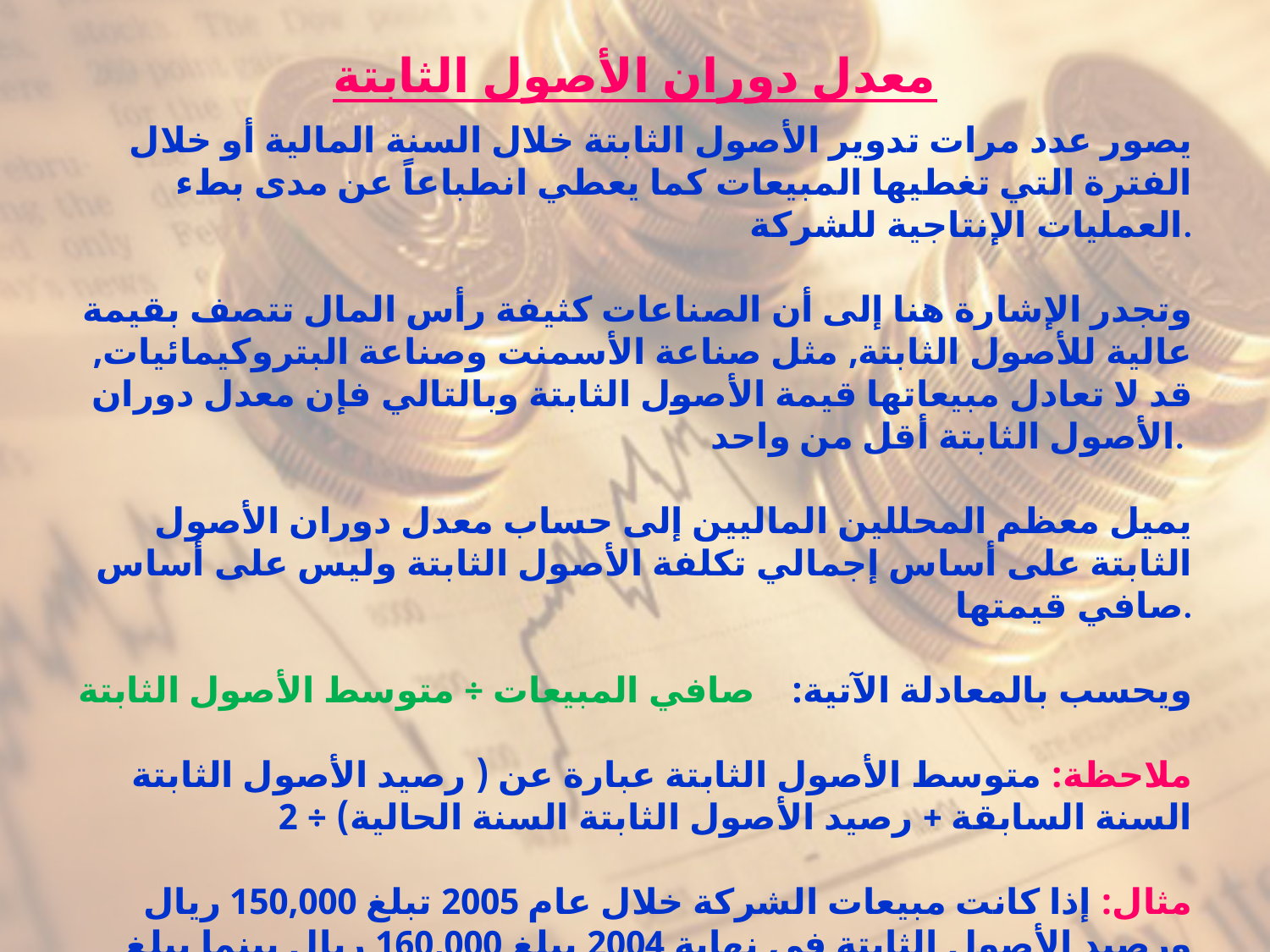

# معدل دوران الأصول الثابتة
يصور عدد مرات تدوير الأصول الثابتة خلال السنة المالية أو خلال الفترة التي تغطيها المبيعات كما يعطي انطباعاً عن مدى بطء العمليات الإنتاجية للشركة.

وتجدر الإشارة هنا إلى أن الصناعات كثيفة رأس المال تتصف بقيمة عالية للأصول الثابتة, مثل صناعة الأسمنت وصناعة البتروكيمائيات, قد لا تعادل مبيعاتها قيمة الأصول الثابتة وبالتالي فإن معدل دوران الأصول الثابتة أقل من واحد.

يميل معظم المحللين الماليين إلى حساب معدل دوران الأصول الثابتة على أساس إجمالي تكلفة الأصول الثابتة وليس على أساس صافي قيمتها.

ويحسب بالمعادلة الآتية:    صافي المبيعات ÷ متوسط الأصول الثابتة

ملاحظة: متوسط الأصول الثابتة عبارة عن ( رصيد الأصول الثابتة السنة السابقة + رصيد الأصول الثابتة السنة الحالية) ÷ 2

مثال: إذا كانت مبيعات الشركة خلال عام 2005 تبلغ 150,000 ريال ورصيد الأصول الثابتة في نهاية 2004 يبلغ 160,000 ريال بينما يبلغ 140,000 في نهاية 2005
فإن معدل دوران الأصول الثابتة ={ 150,000 ÷ [(160,000+140,000)÷2]} =1
هذا يعني أن الشركة تدور أصولها الثابتة مرة واحدة خلال السنة وذلك وفقاً للقيم المالية لعام 2005.